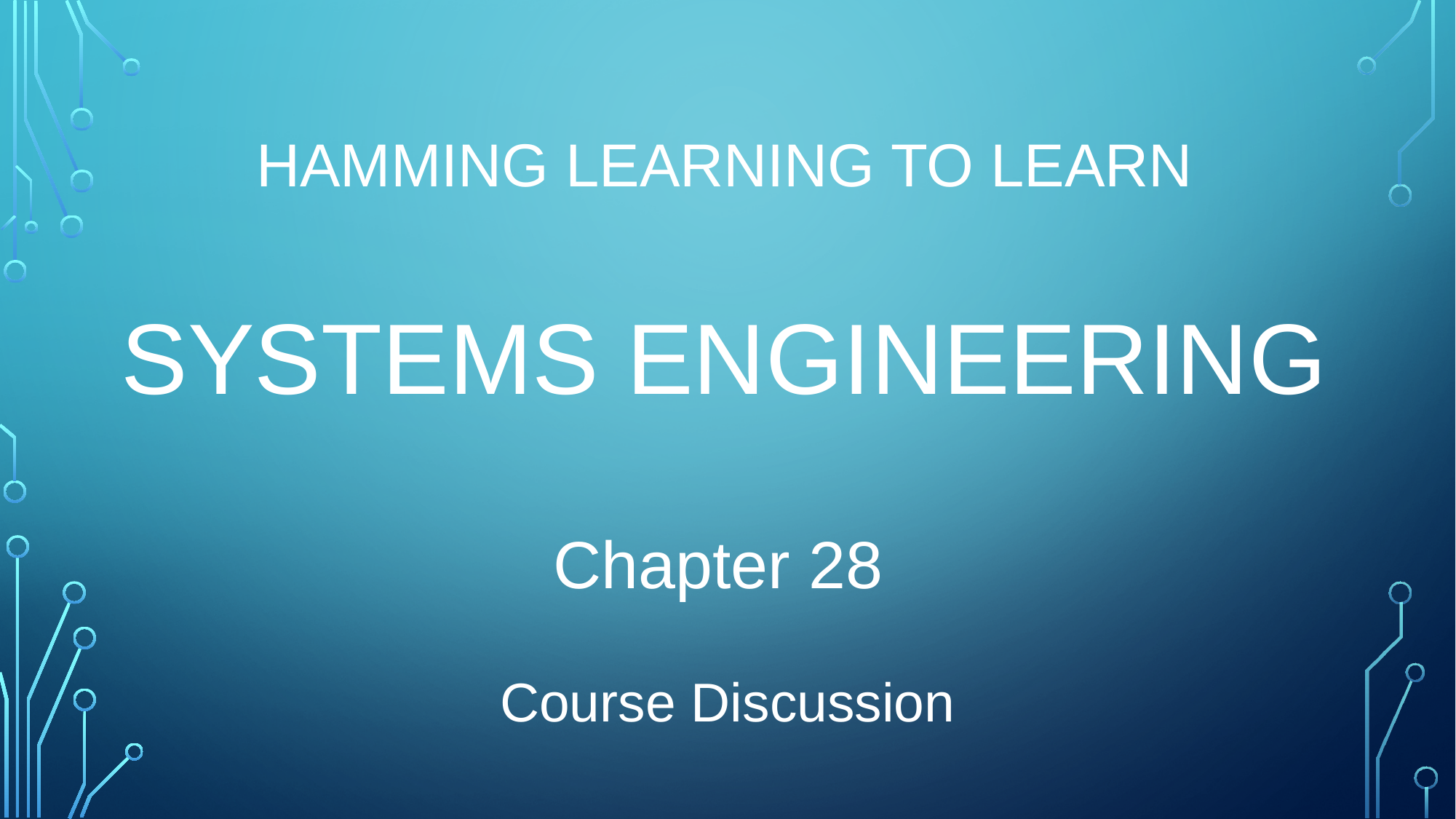

# Hamming Learning to Learn Systems Engineering
Chapter 28

Course Discussion